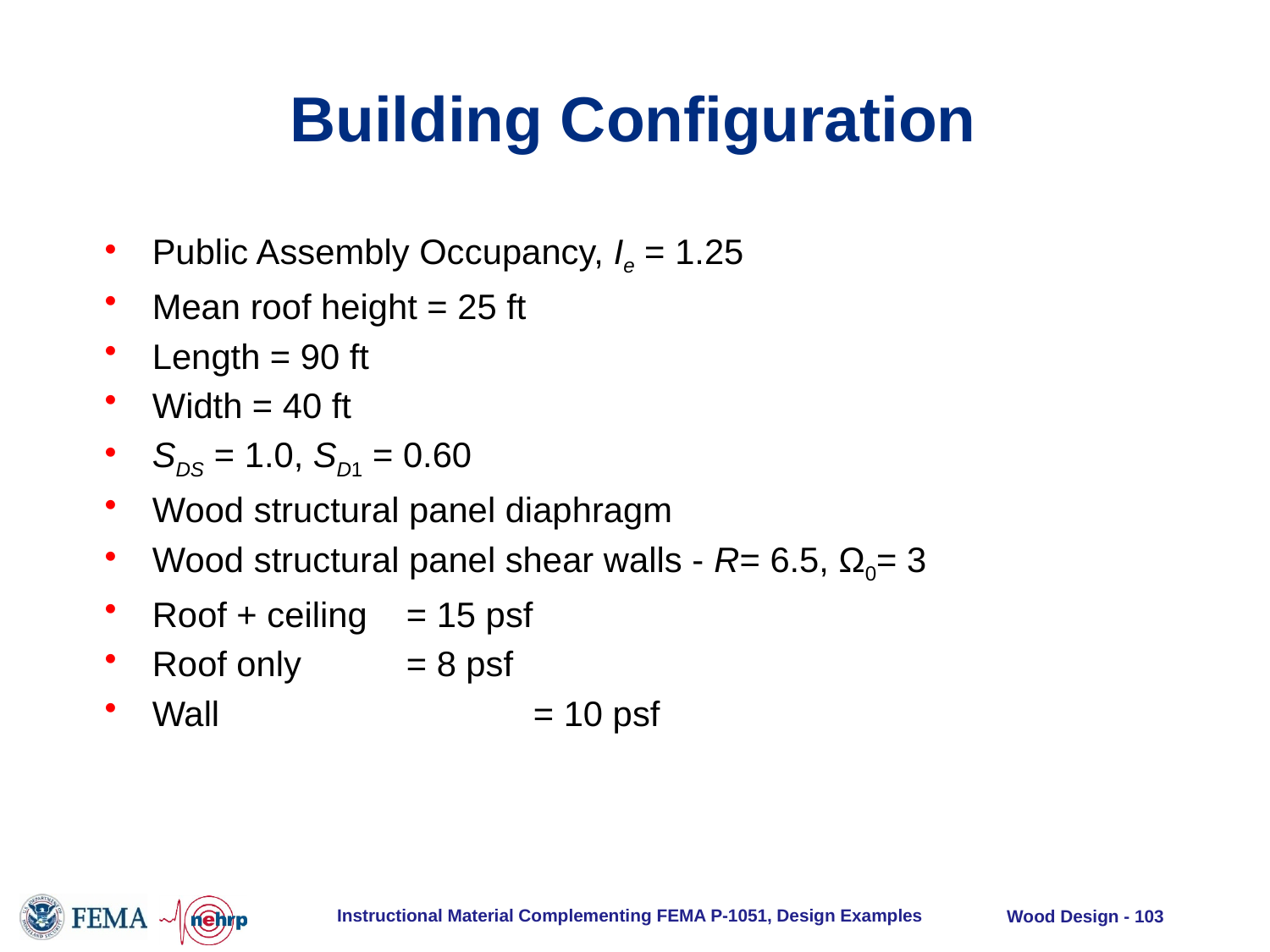

# Building Configuration
Public Assembly Occupancy, Ie = 1.25
Mean roof height = 25 ft
Length = 90 ft
Width = 40 ft
SDS = 1.0, SD1 = 0.60
Wood structural panel diaphragm
Wood structural panel shear walls - R= 6.5, Ω0= 3
Roof + ceiling	= 15 psf
Roof only       	= 8 psf
Wall	              	= 10 psf